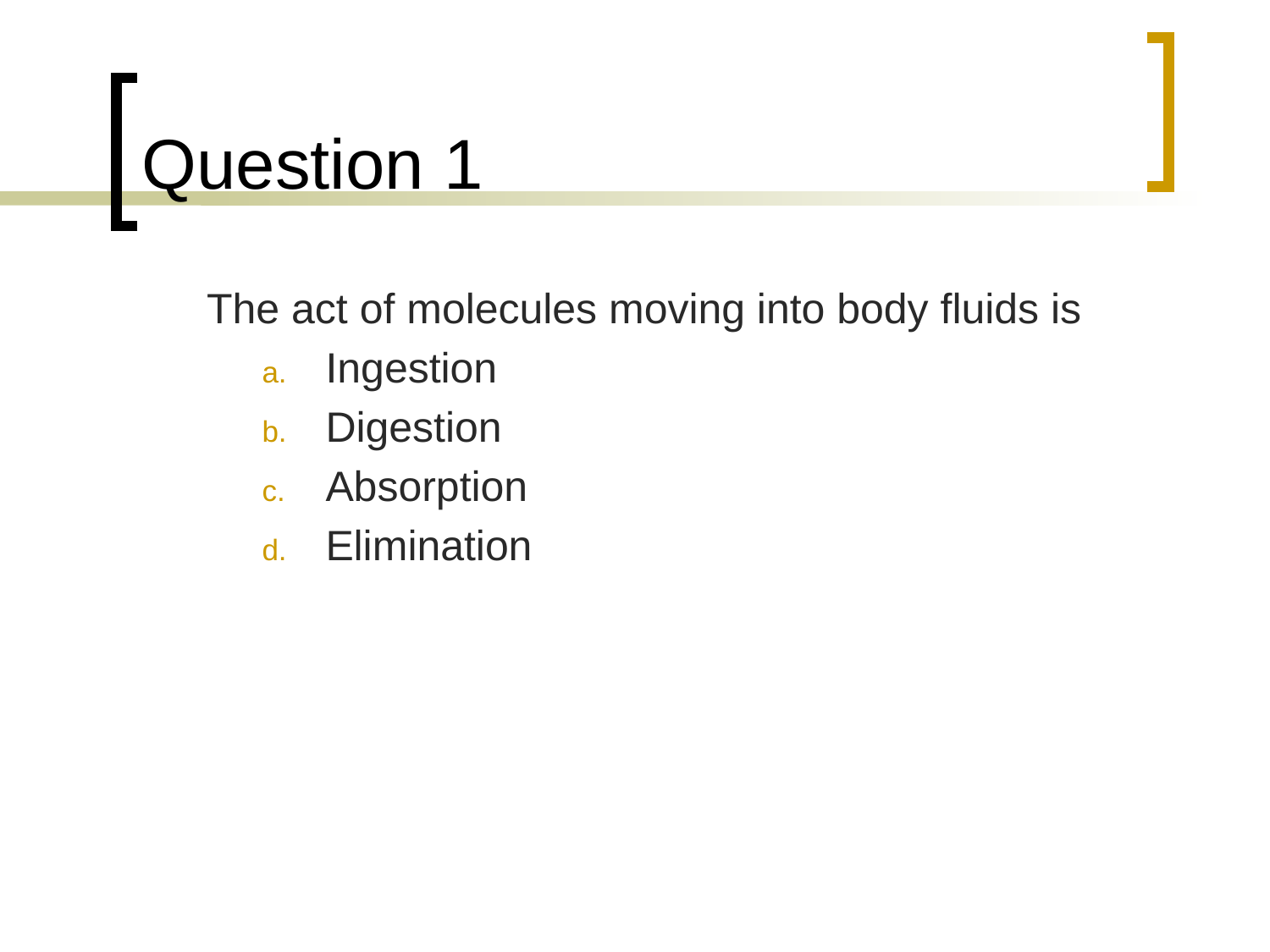

# Question 1
	The act of molecules moving into body fluids is
Ingestion
Digestion
Absorption
Elimination